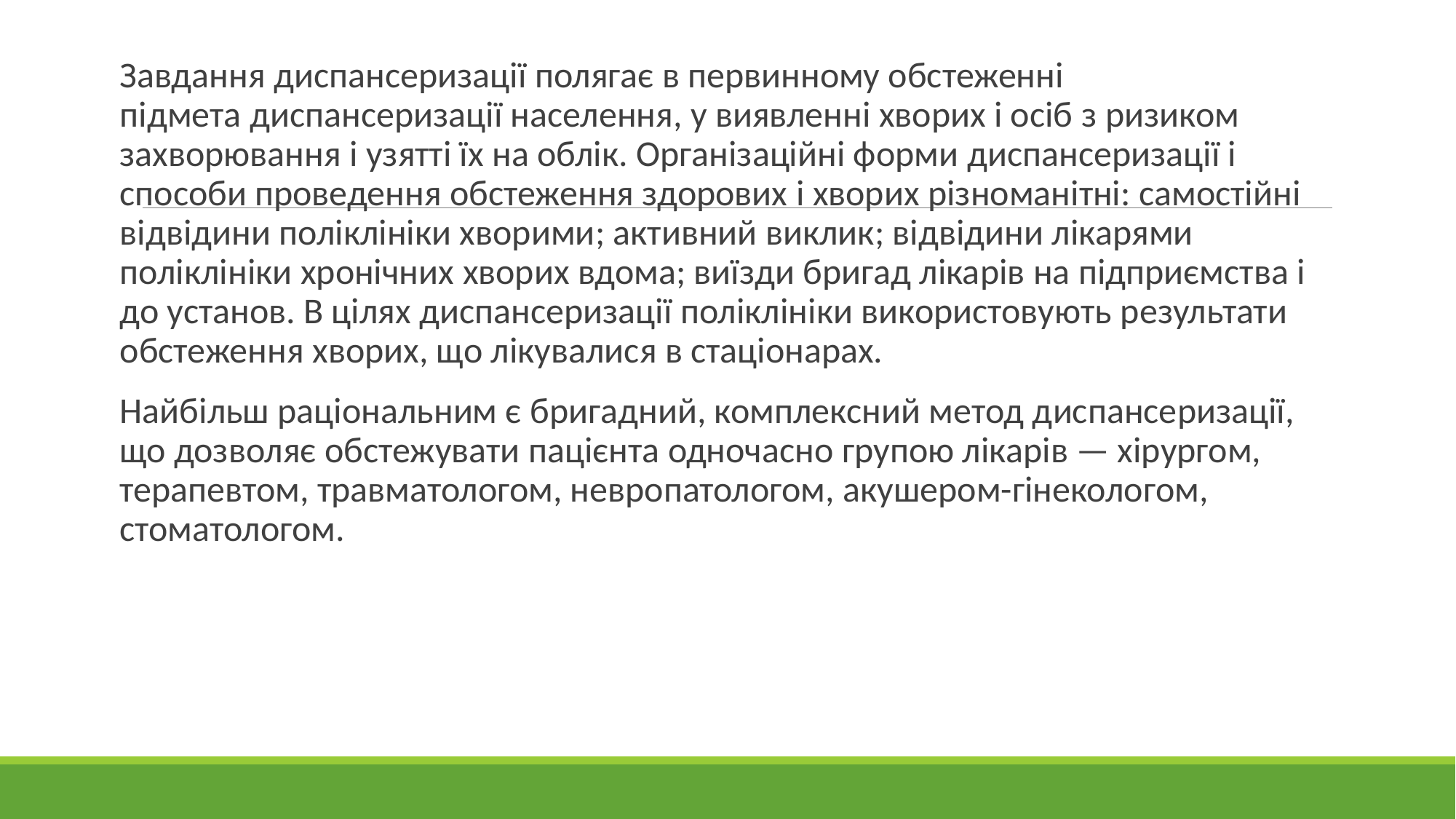

Завдання диспансеризації полягає в первинному обстеженні підмета диспансеризації населення, у виявленні хворих і осіб з ризиком захворювання і узятті їх на облік. Організаційні форми диспансеризації і способи проведення обстеження здорових і хворих різноманітні: самостійні відвідини поліклініки хворими; активний виклик; відвідини лікарями поліклініки хронічних хворих вдома; виїзди бригад лікарів на підприємства і до установ. В цілях диспансеризації поліклініки використовують результати обстеження хворих, що лікувалися в стаціонарах.
Найбільш раціональним є бригадний, комплексний метод диспансеризації, що дозволяє обстежувати пацієнта одночасно групою лікарів — хірургом, терапевтом, травматологом, невропатологом, акушером-гінекологом, стоматологом.